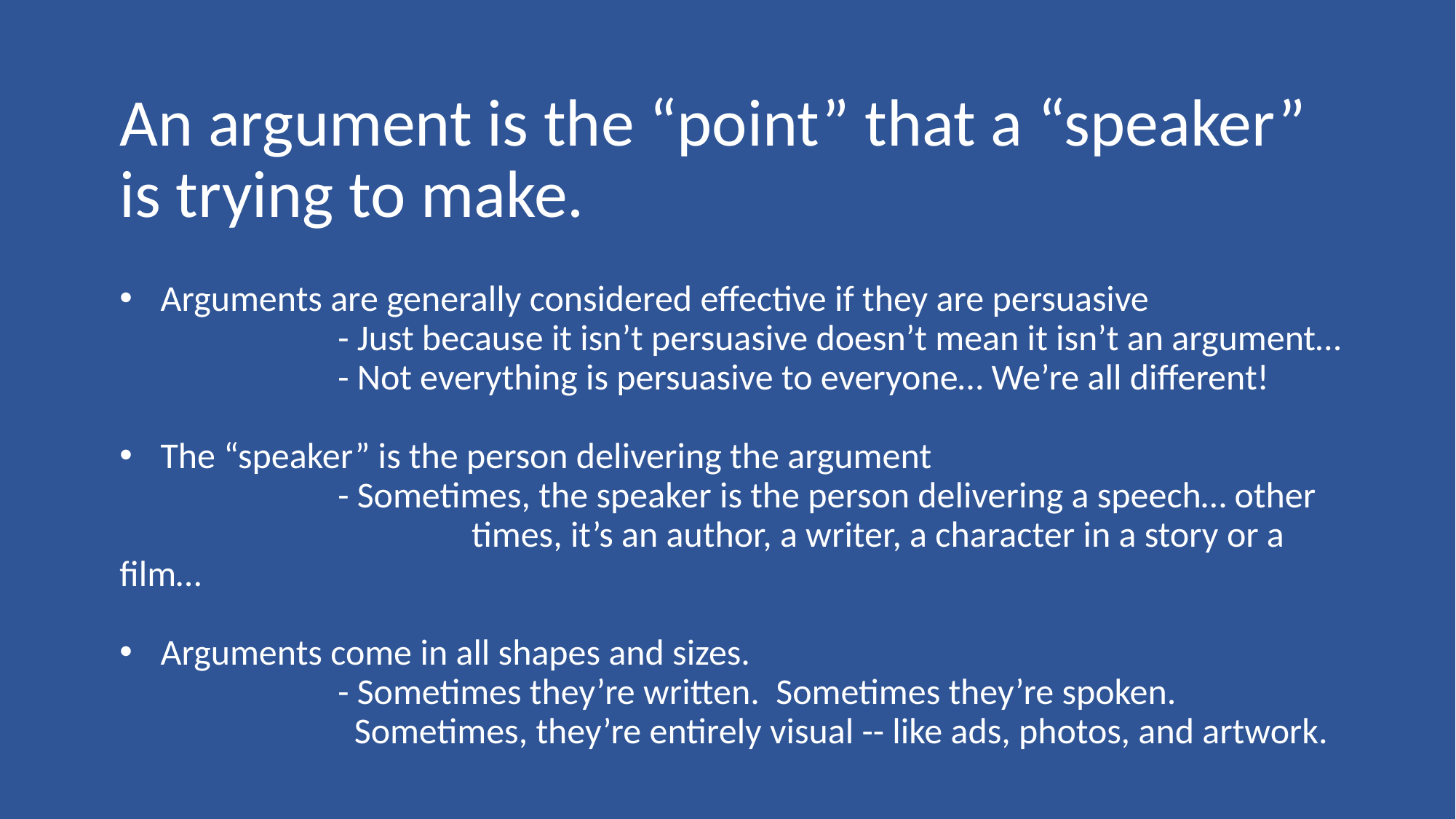

# An argument is the “point” that a “speaker” is trying to make.
Arguments are generally considered effective if they are persuasive
		- Just because it isn’t persuasive doesn’t mean it isn’t an argument…
		- Not everything is persuasive to everyone… We’re all different!

The “speaker” is the person delivering the argument
 	 	- Sometimes, the speaker is the person delivering a speech… other 			   times, it’s an author, a writer, a character in a story or a film…

Arguments come in all shapes and sizes.
		- Sometimes they’re written.  Sometimes they’re spoken.  				  Sometimes, they’re entirely visual -- like ads, photos, and artwork.